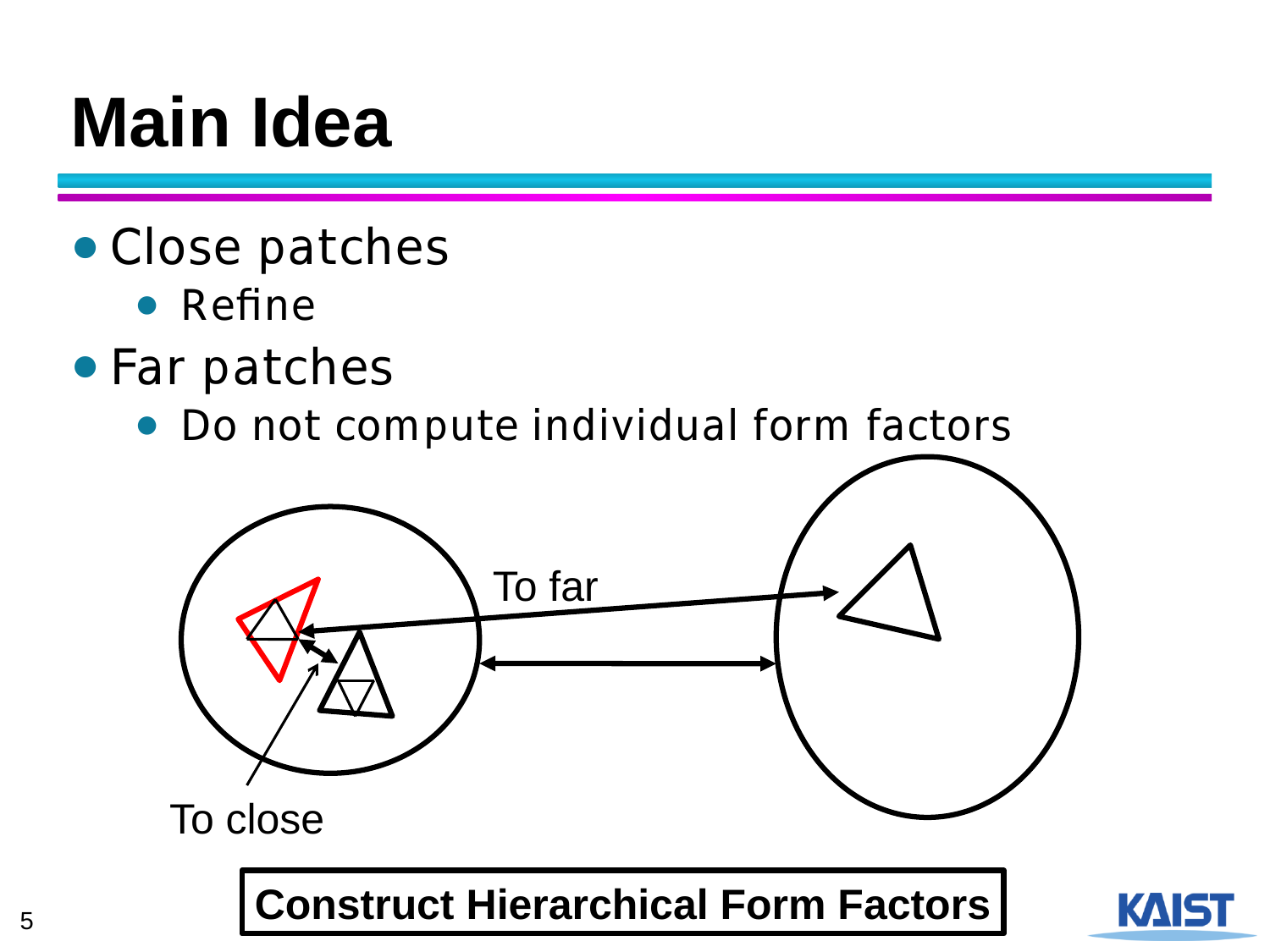

# Main Idea
Close patches
Refine
Far patches
Do not compute individual form factors

To far

To close
Construct Hierarchical Form Factors